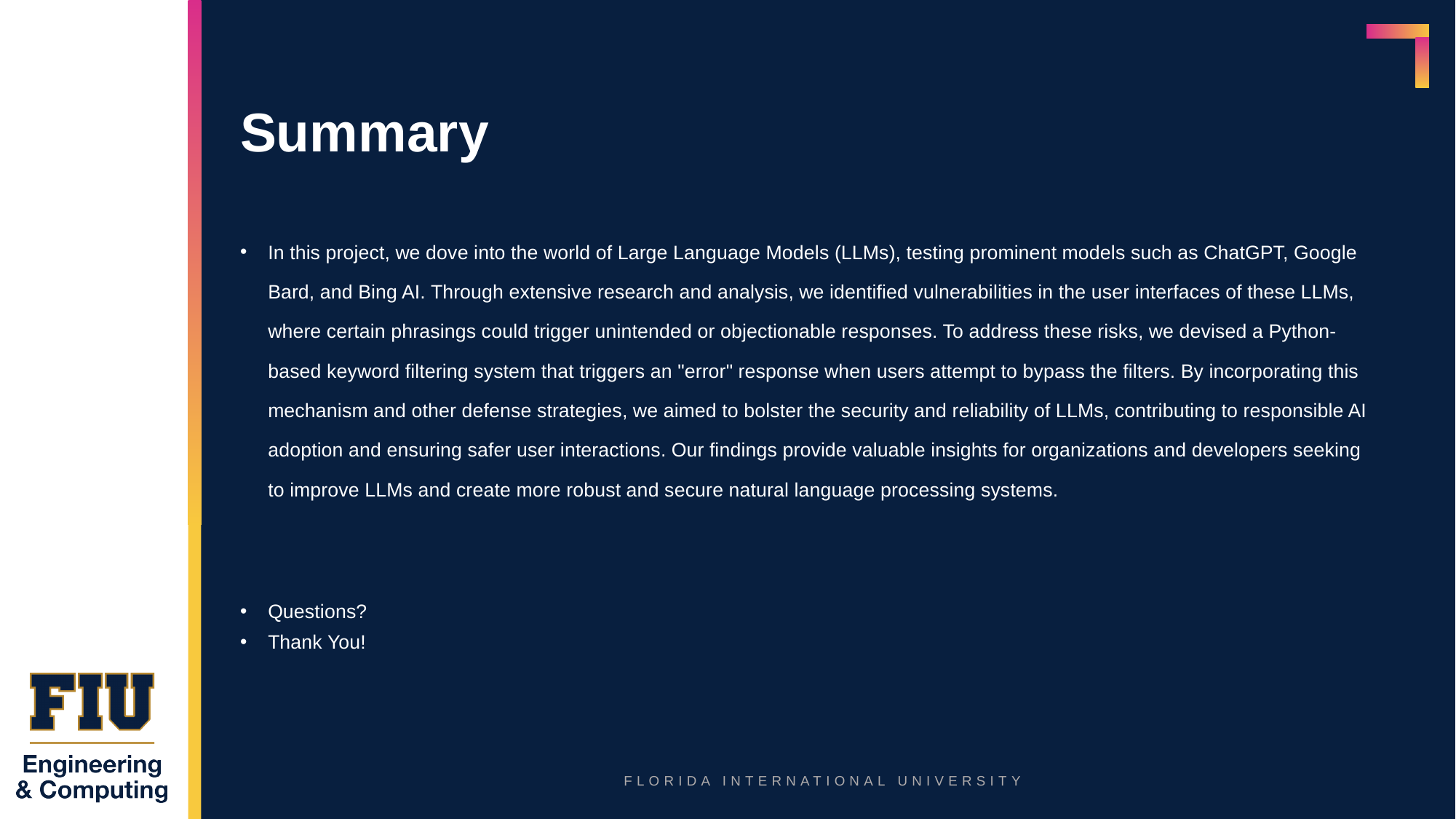

# Summary
In this project, we dove into the world of Large Language Models (LLMs), testing prominent models such as ChatGPT, Google Bard, and Bing AI. Through extensive research and analysis, we identified vulnerabilities in the user interfaces of these LLMs, where certain phrasings could trigger unintended or objectionable responses. To address these risks, we devised a Python-based keyword filtering system that triggers an "error" response when users attempt to bypass the filters. By incorporating this mechanism and other defense strategies, we aimed to bolster the security and reliability of LLMs, contributing to responsible AI adoption and ensuring safer user interactions. Our findings provide valuable insights for organizations and developers seeking to improve LLMs and create more robust and secure natural language processing systems.

Questions?
Thank You!